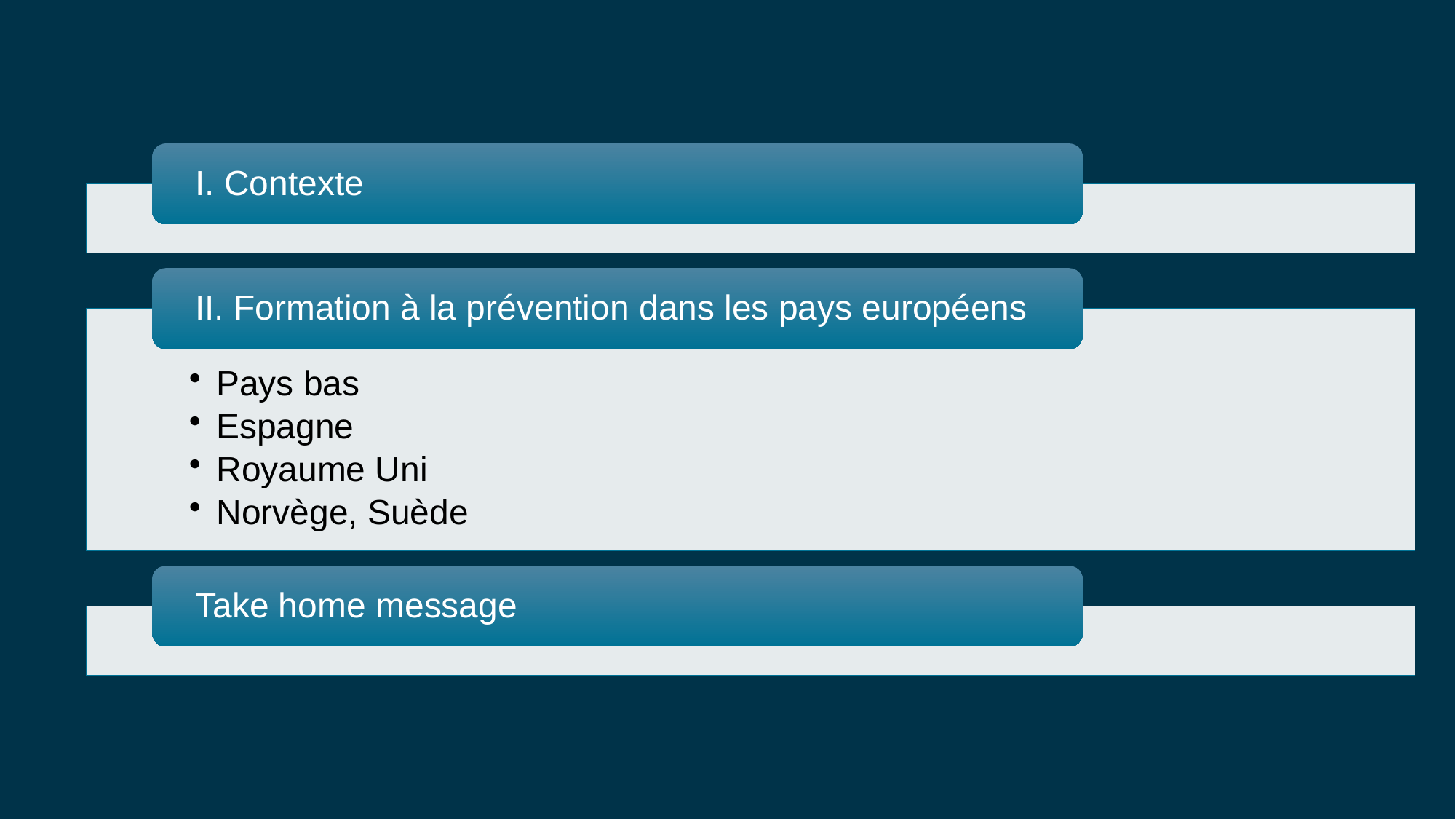

I. Contexte
Pays bas
Espagne
Royaume Uni
Norvège, Suède
II. Formation à la prévention dans les pays européens
Take home message